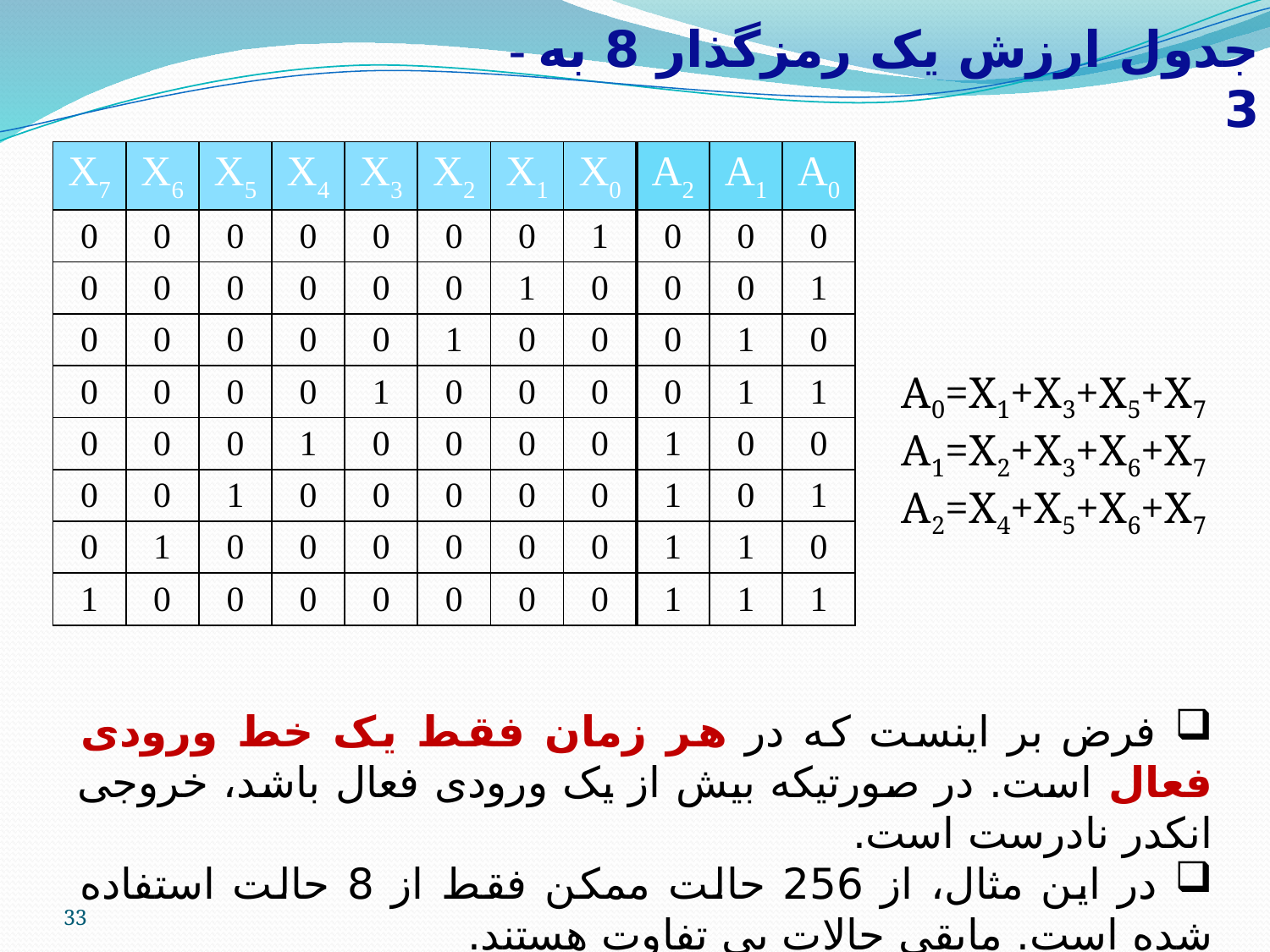

# - جدول ارزش یک رمزگذار 8 به 3
| X7 | X6 | X5 | X4 | X3 | X2 | X1 | X0 | A2 | A1 | A0 |
| --- | --- | --- | --- | --- | --- | --- | --- | --- | --- | --- |
| 0 | 0 | 0 | 0 | 0 | 0 | 0 | 1 | 0 | 0 | 0 |
| 0 | 0 | 0 | 0 | 0 | 0 | 1 | 0 | 0 | 0 | 1 |
| 0 | 0 | 0 | 0 | 0 | 1 | 0 | 0 | 0 | 1 | 0 |
| 0 | 0 | 0 | 0 | 1 | 0 | 0 | 0 | 0 | 1 | 1 |
| 0 | 0 | 0 | 1 | 0 | 0 | 0 | 0 | 1 | 0 | 0 |
| 0 | 0 | 1 | 0 | 0 | 0 | 0 | 0 | 1 | 0 | 1 |
| 0 | 1 | 0 | 0 | 0 | 0 | 0 | 0 | 1 | 1 | 0 |
| 1 | 0 | 0 | 0 | 0 | 0 | 0 | 0 | 1 | 1 | 1 |
A0=X1+X3+X5+X7
A1=X2+X3+X6+X7
A2=X4+X5+X6+X7
 فرض بر اینست که در هر زمان فقط یک خط ورودی فعال است. در صورتیکه بیش از یک ورودی فعال باشد، خروجی انکدر نادرست است.
 در این مثال، از 256 حالت ممکن فقط از 8 حالت استفاده شده است. مابقی حالات بی تفاوت هستند.
33